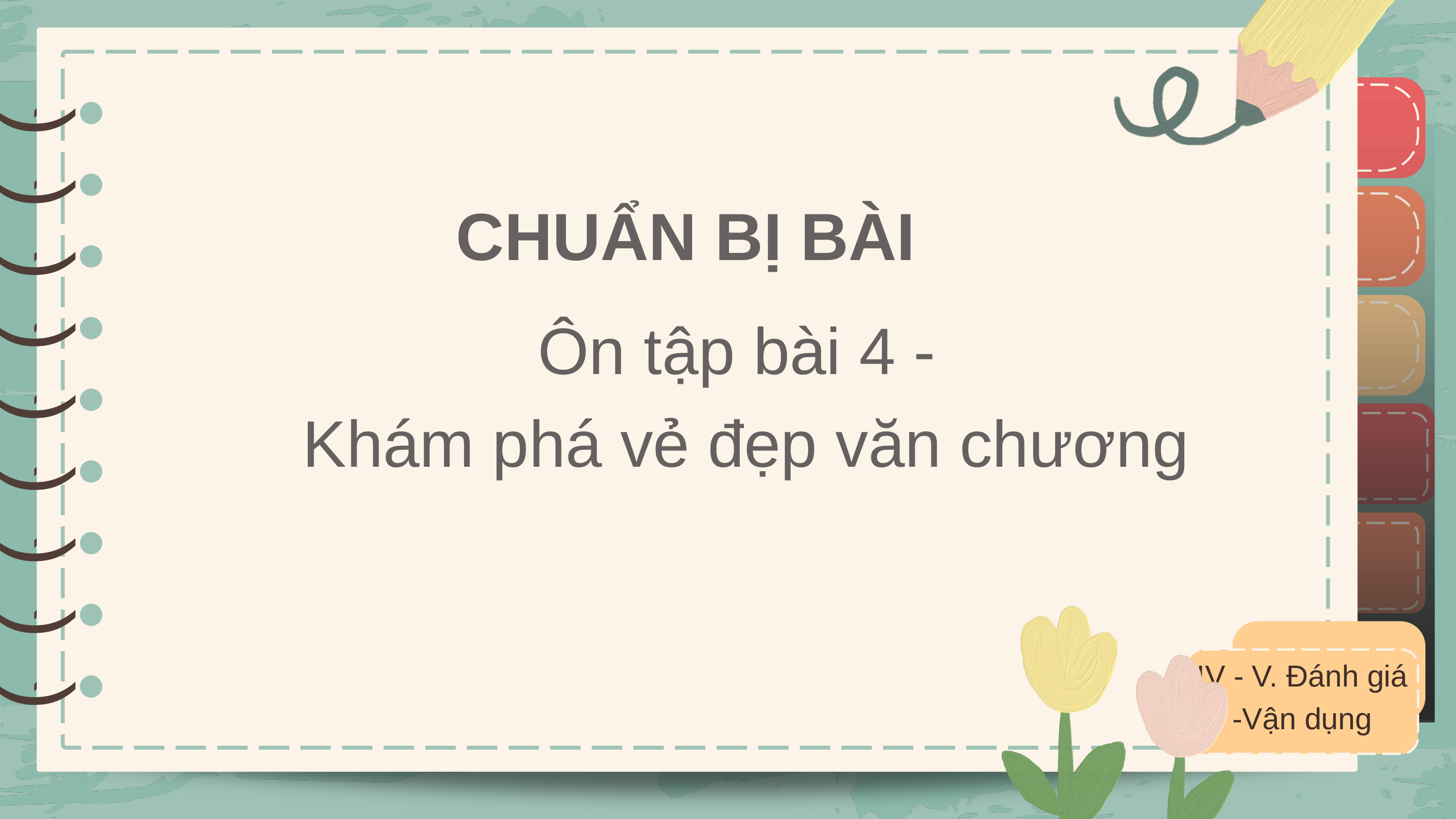

)

)

)
)

CHUẨN BỊ BÀI

)

)

)
)

Ôn tập bài 4 -
Khám phá vẻ đẹp văn chương

)

)

)
)

)
)

)
)

)

)

IV - V. Đánh giá -Vận dụng